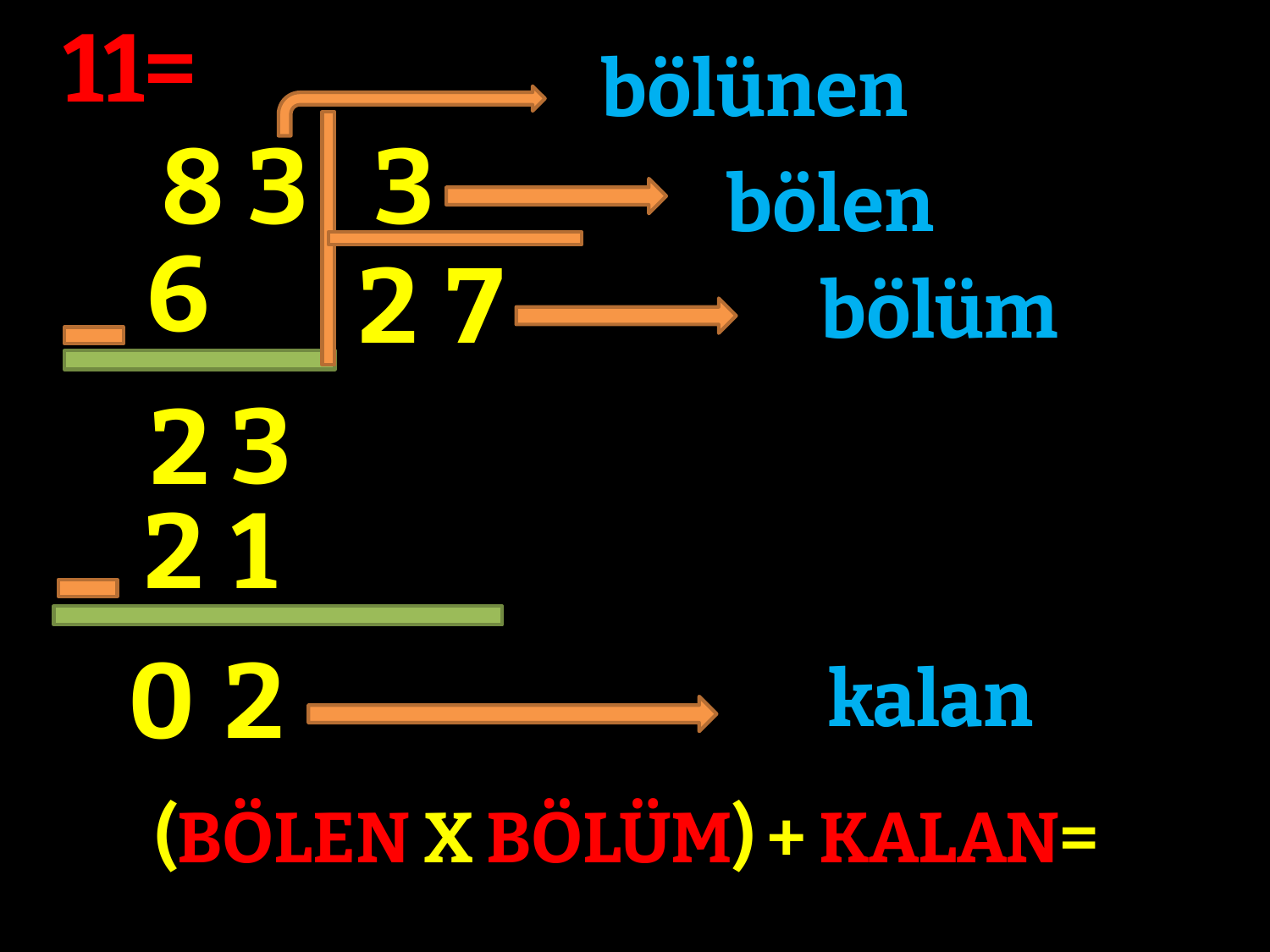

11=
bölünen

3
8
3
bölen

6
2
7
bölüm
#

3
2
2
1

0
2
kalan

(BÖLEN X BÖLÜM) + KALAN=